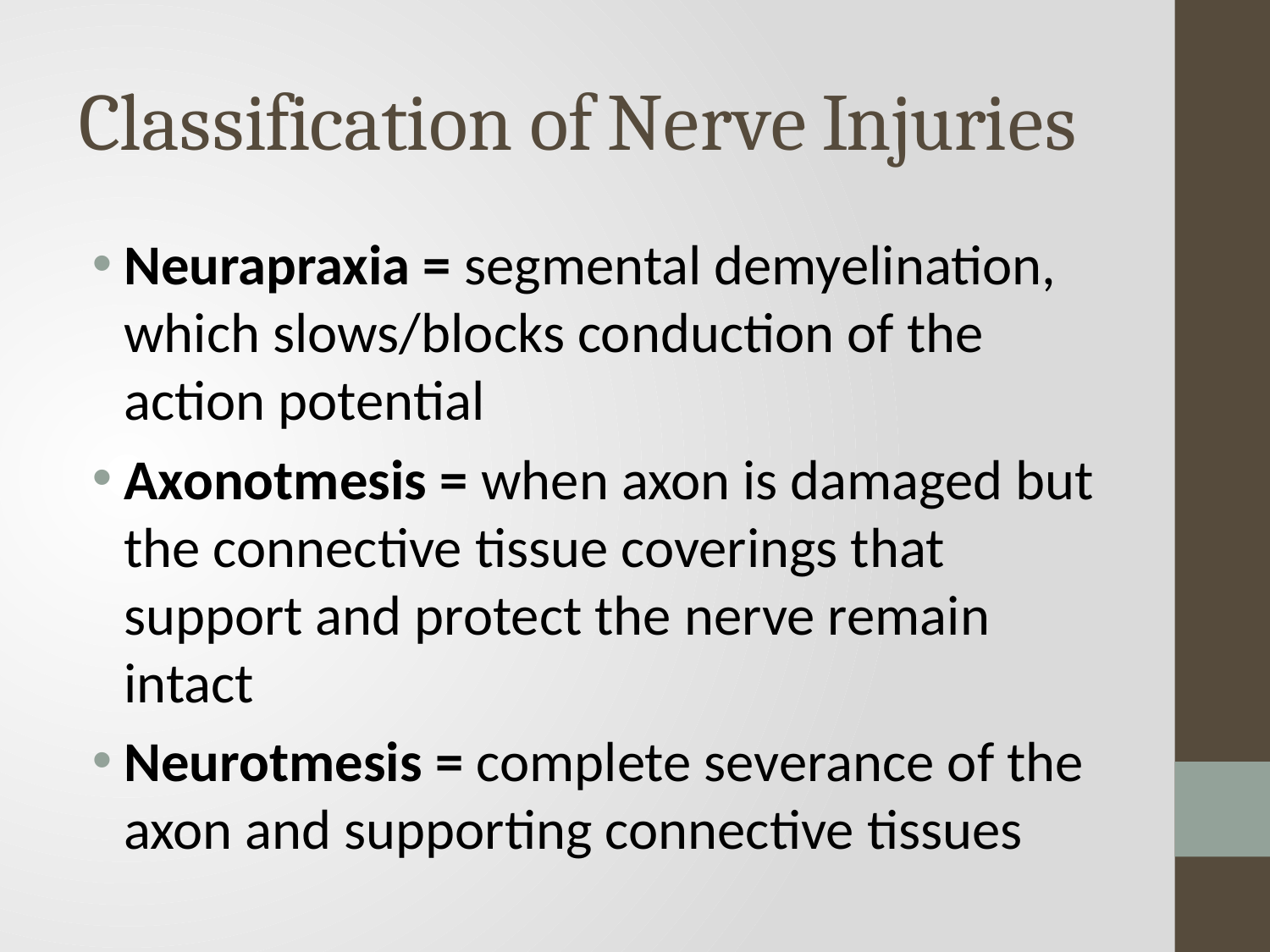

# Classification of Nerve Injuries
Neurapraxia = segmental demyelination, which slows/blocks conduction of the action potential
Axonotmesis = when axon is damaged but the connective tissue coverings that support and protect the nerve remain intact
Neurotmesis = complete severance of the axon and supporting connective tissues